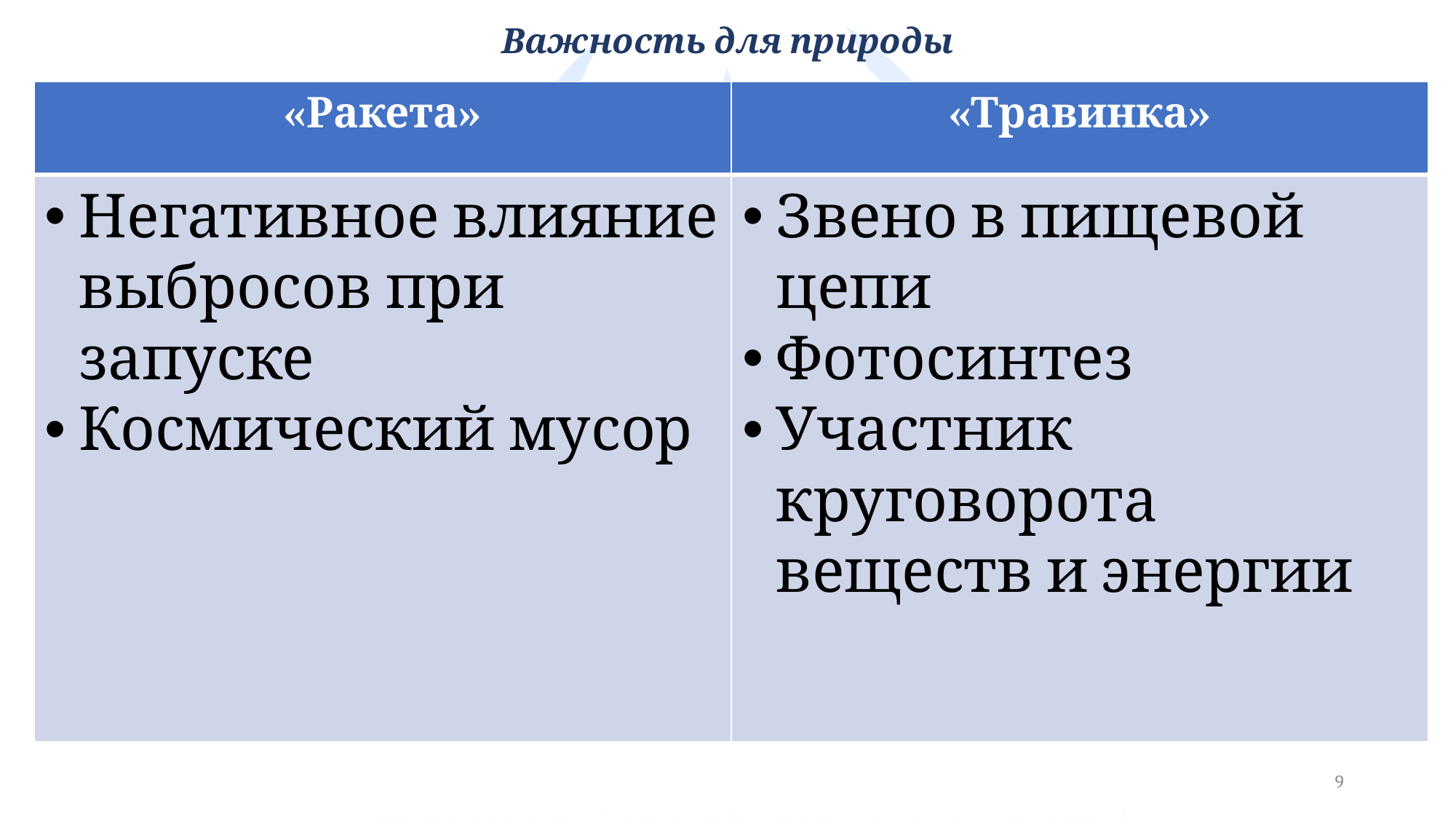

# Важность для природы
| «Ракета» | «Травинка» |
| --- | --- |
| Негативное влияние выбросов при запуске Космический мусор | Звено в пищевой цепи Фотосинтез Участник круговорота веществ и энергии |
«Ракета»
«Травинка»

9